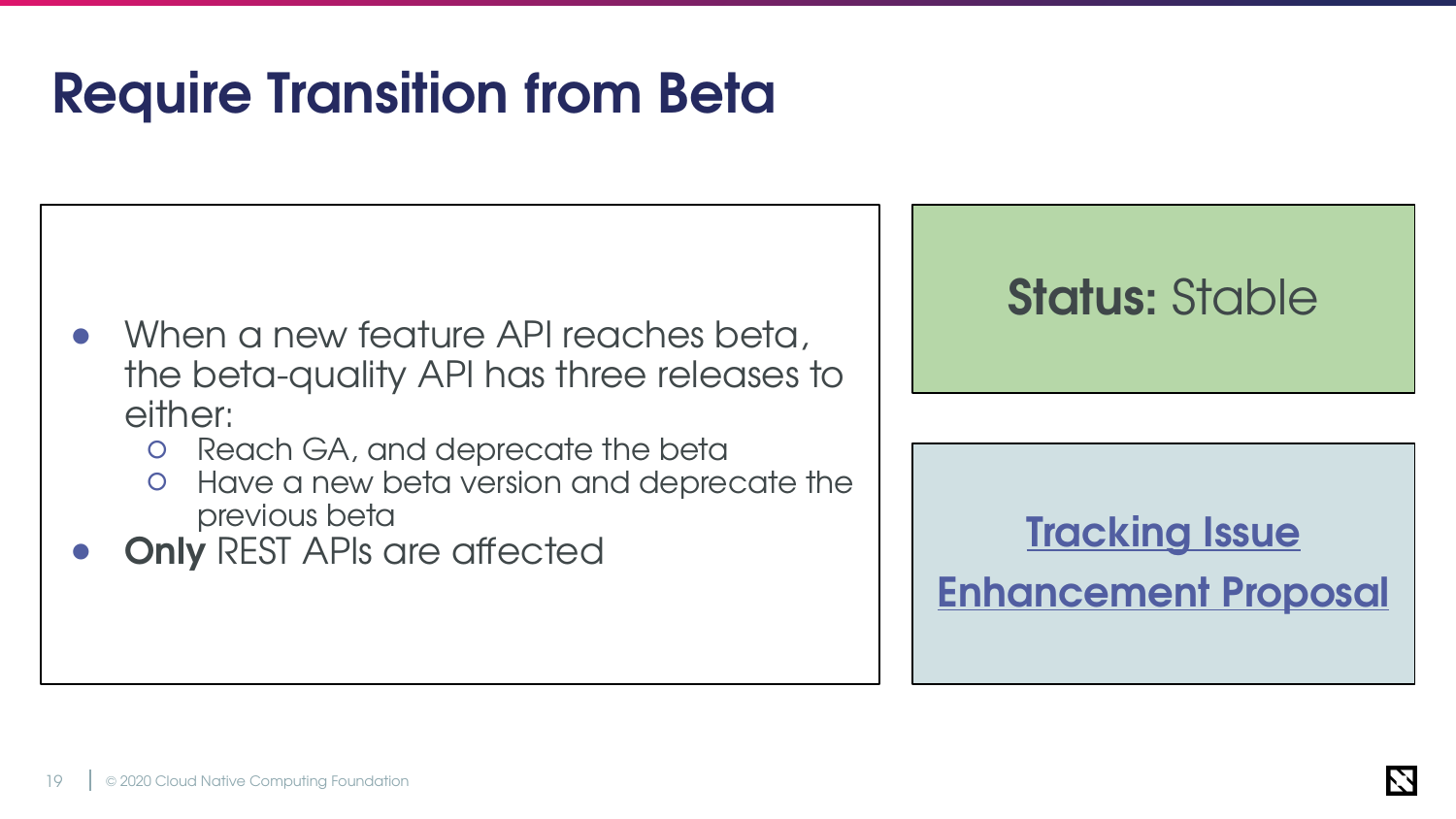

# Require Transition from Beta
When a new feature API reaches beta, the beta-quality API has three releases to either:
Reach GA, and deprecate the beta
Have a new beta version and deprecate the previous beta
Only REST APIs are affected
Status: Stable
Tracking Issue
Enhancement Proposal